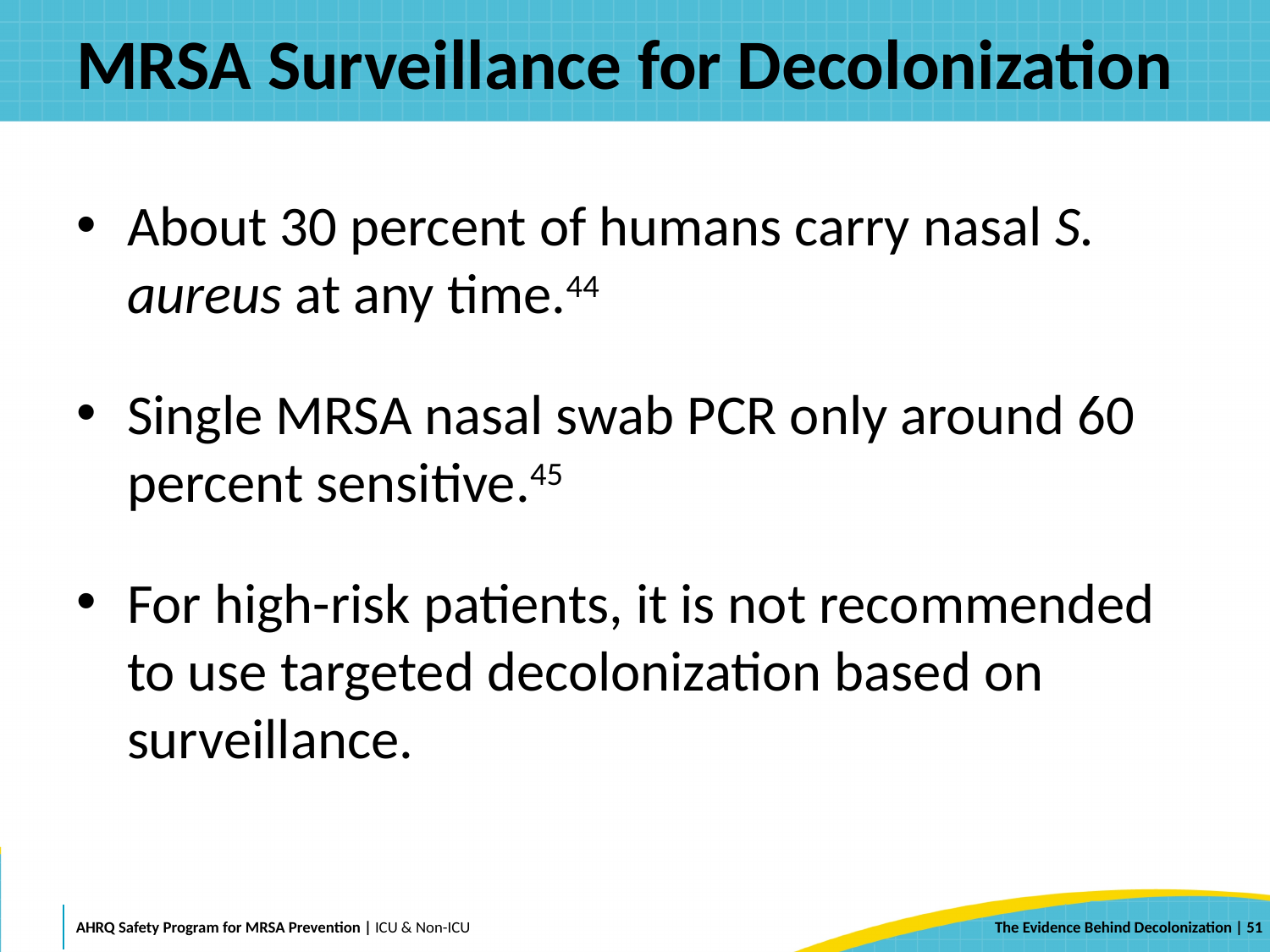

# MRSA Surveillance for Decolonization
About 30 percent of humans carry nasal S. aureus at any time.44
Single MRSA nasal swab PCR only around 60 percent sensitive.45
For high-risk patients, it is not recommended to use targeted decolonization based on surveillance.
 | 51